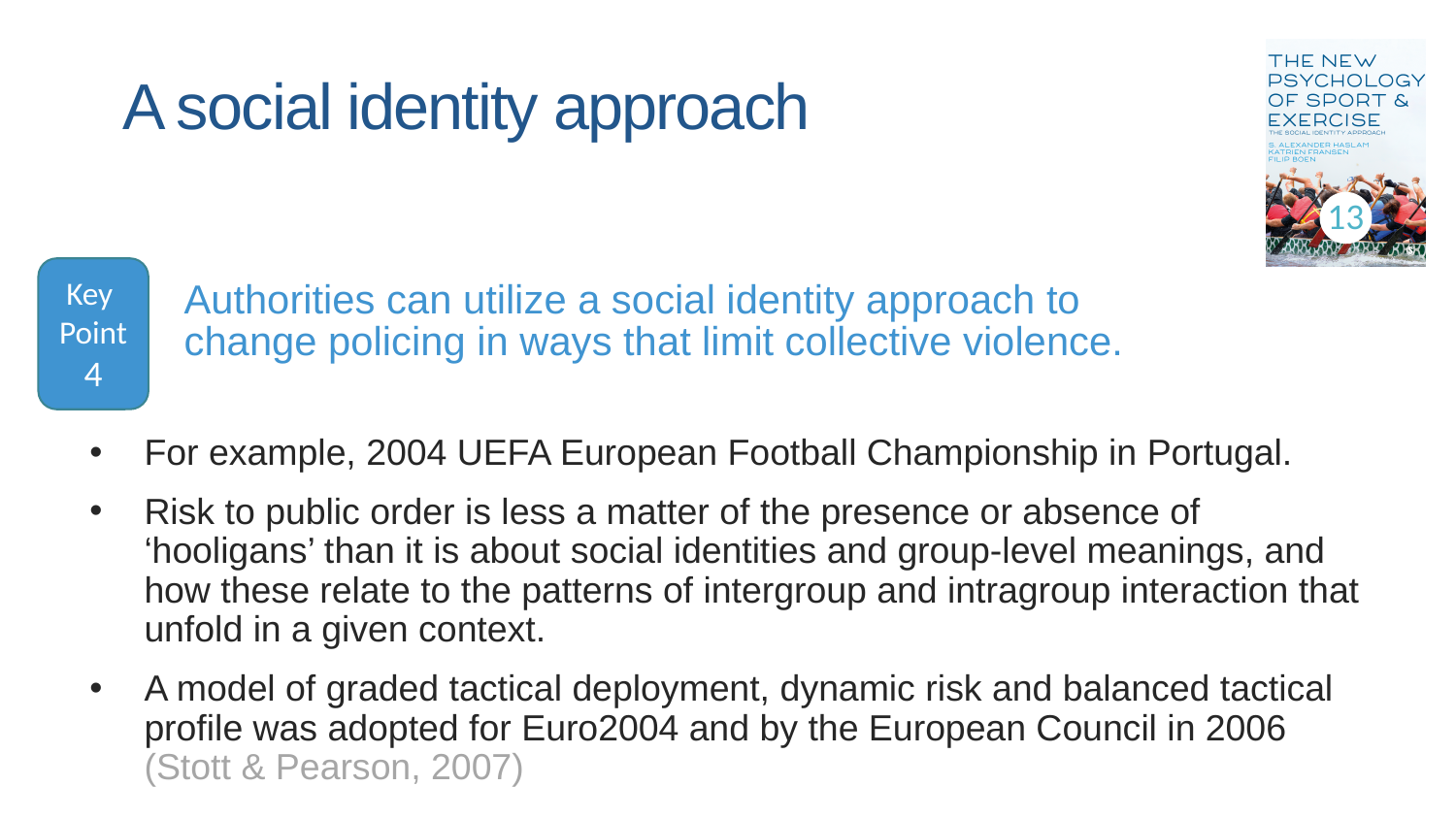

# A social identity approach
13
Key
Point
4
Authorities can utilize a social identity approach to change policing in ways that limit collective violence.
For example, 2004 UEFA European Football Championship in Portugal.
Risk to public order is less a matter of the presence or absence of ‘hooligans’ than it is about social identities and group-level meanings, and how these relate to the patterns of intergroup and intragroup interaction that unfold in a given context.
A model of graded tactical deployment, dynamic risk and balanced tactical profile was adopted for Euro2004 and by the European Council in 2006 (Stott & Pearson, 2007)